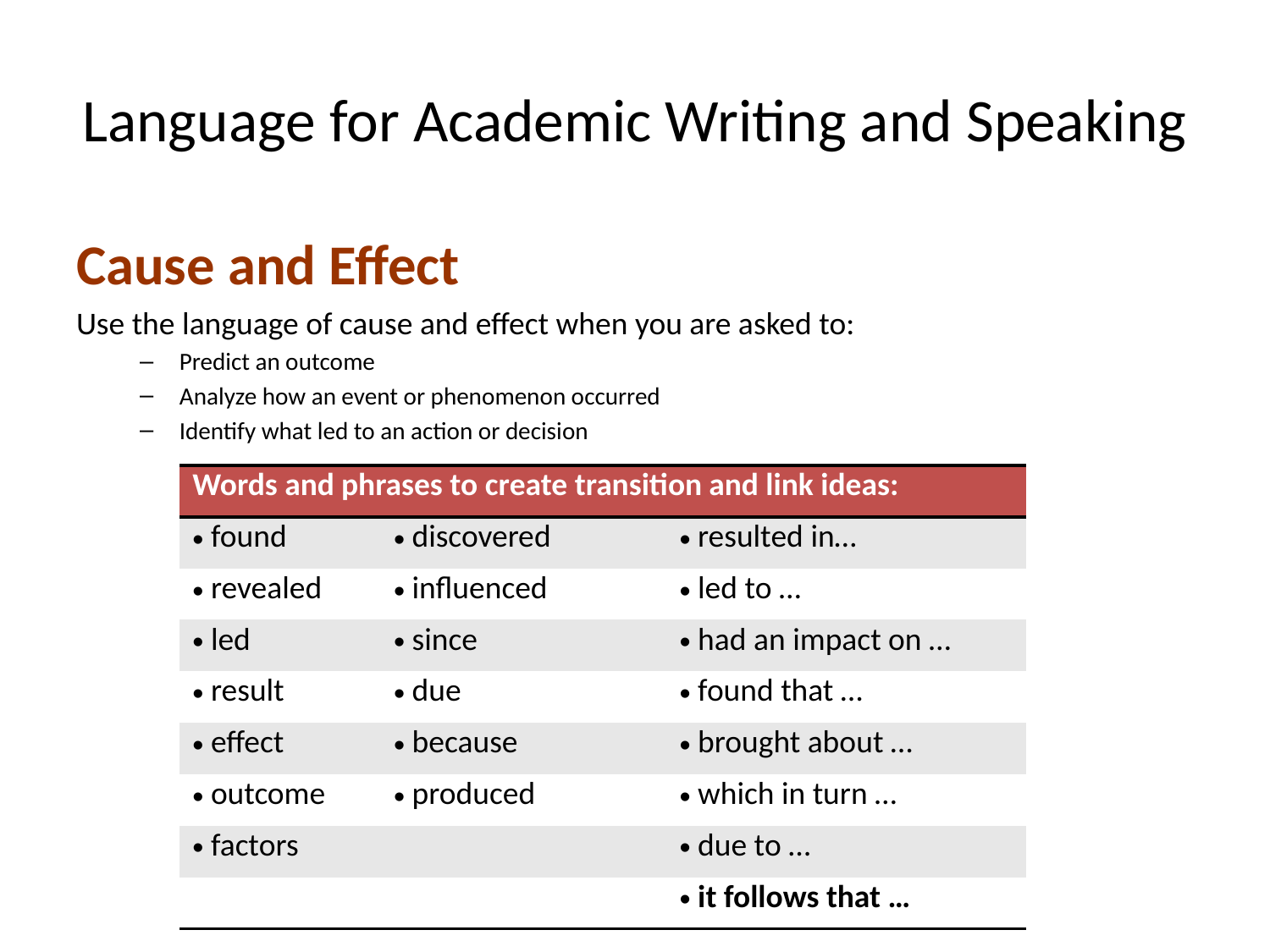

# Language for Academic Writing and Speaking
Cause and Effect
Use the language of cause and effect when you are asked to:
Predict an outcome
Analyze how an event or phenomenon occurred
Identify what led to an action or decision

| Words and phrases to create transition and link ideas: |  |  |
| --- | --- | --- |
| found | discovered | resulted in… |
| revealed | influenced | led to … |
| led | since | had an impact on … |
| result | due | found that … |
| effect | because | brought about … |
| outcome | produced | which in turn … |
| factors |  | due to … |
|  |  | it follows that … |